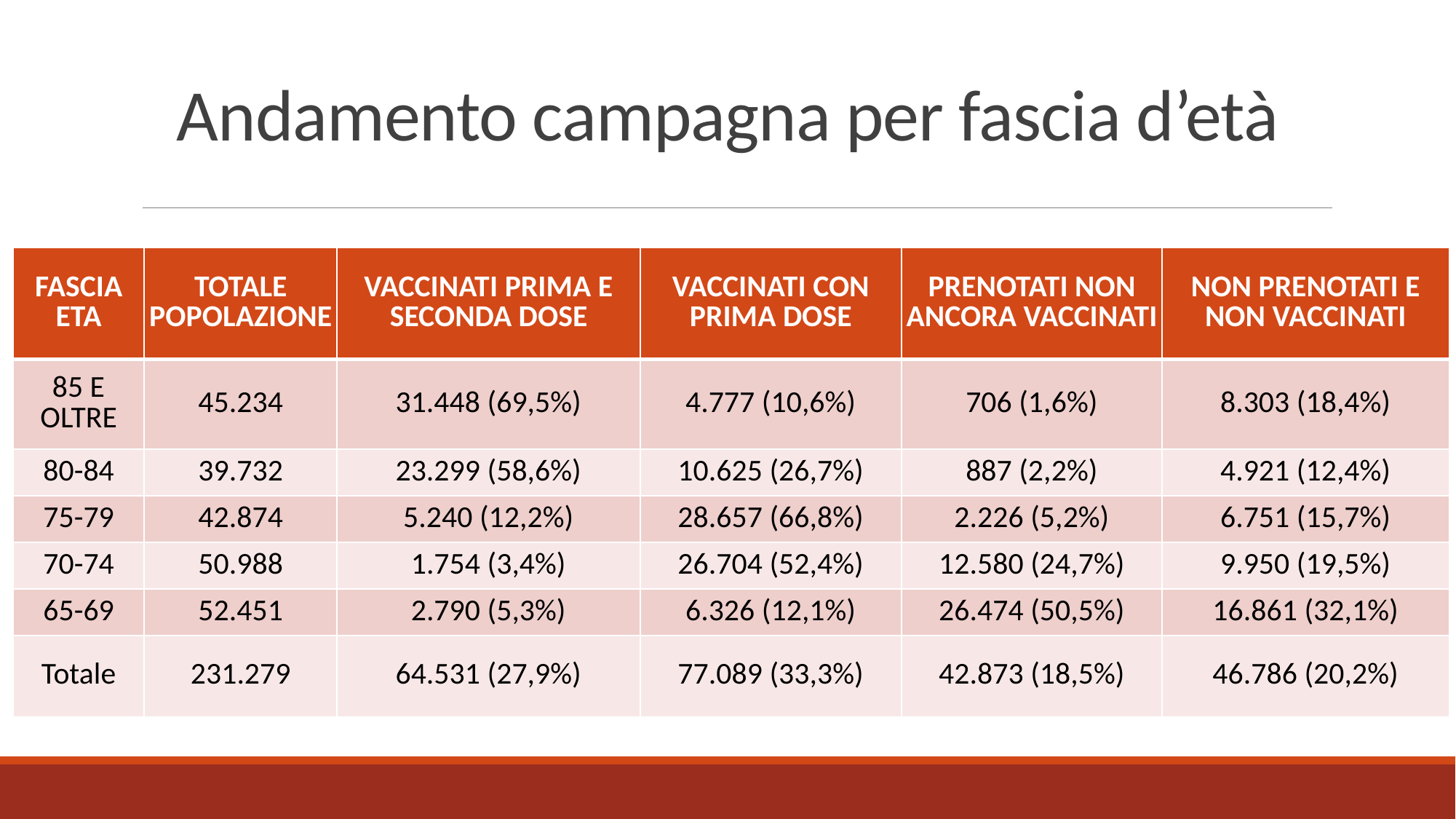

# Andamento campagna per fascia d’età
| FASCIA ETA | TOTALE POPOLAZIONE | VACCINATI PRIMA E SECONDA DOSE | VACCINATI CON PRIMA DOSE | PRENOTATI NON ANCORA VACCINATI | NON PRENOTATI E NON VACCINATI |
| --- | --- | --- | --- | --- | --- |
| 85 E OLTRE | 45.234 | 31.448 (69,5%) | 4.777 (10,6%) | 706 (1,6%) | 8.303 (18,4%) |
| 80-84 | 39.732 | 23.299 (58,6%) | 10.625 (26,7%) | 887 (2,2%) | 4.921 (12,4%) |
| 75-79 | 42.874 | 5.240 (12,2%) | 28.657 (66,8%) | 2.226 (5,2%) | 6.751 (15,7%) |
| 70-74 | 50.988 | 1.754 (3,4%) | 26.704 (52,4%) | 12.580 (24,7%) | 9.950 (19,5%) |
| 65-69 | 52.451 | 2.790 (5,3%) | 6.326 (12,1%) | 26.474 (50,5%) | 16.861 (32,1%) |
| Totale | 231.279 | 64.531 (27,9%) | 77.089 (33,3%) | 42.873 (18,5%) | 46.786 (20,2%) |